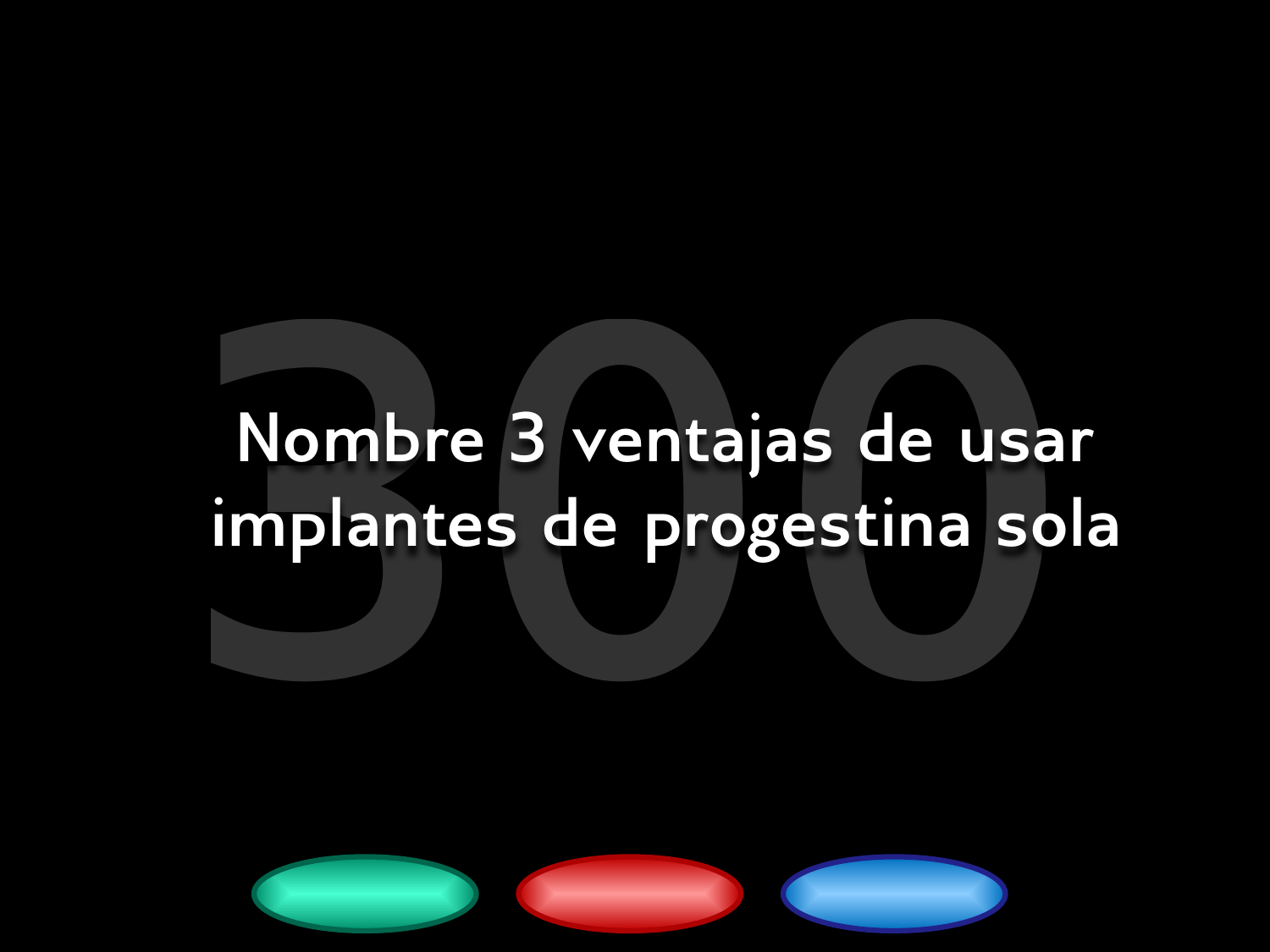

Nombre 3 ventajas de usar
implantes de progestina sola
300

5